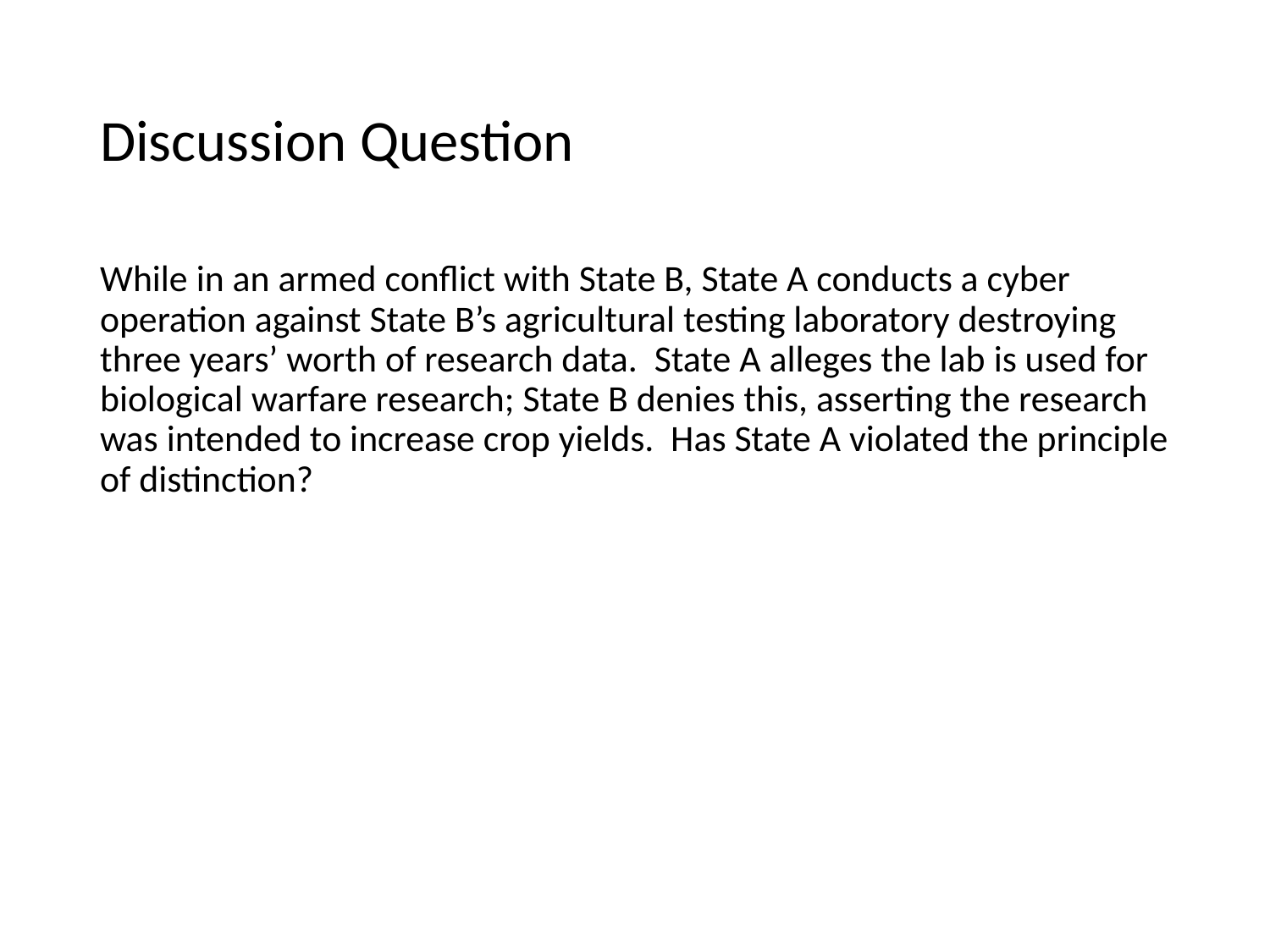

# Discussion Question
While in an armed conflict with State B, State A conducts a cyber operation against State B’s agricultural testing laboratory destroying three years’ worth of research data.  State A alleges the lab is used for biological warfare research; State B denies this, asserting the research was intended to increase crop yields.  Has State A violated the principle of distinction?